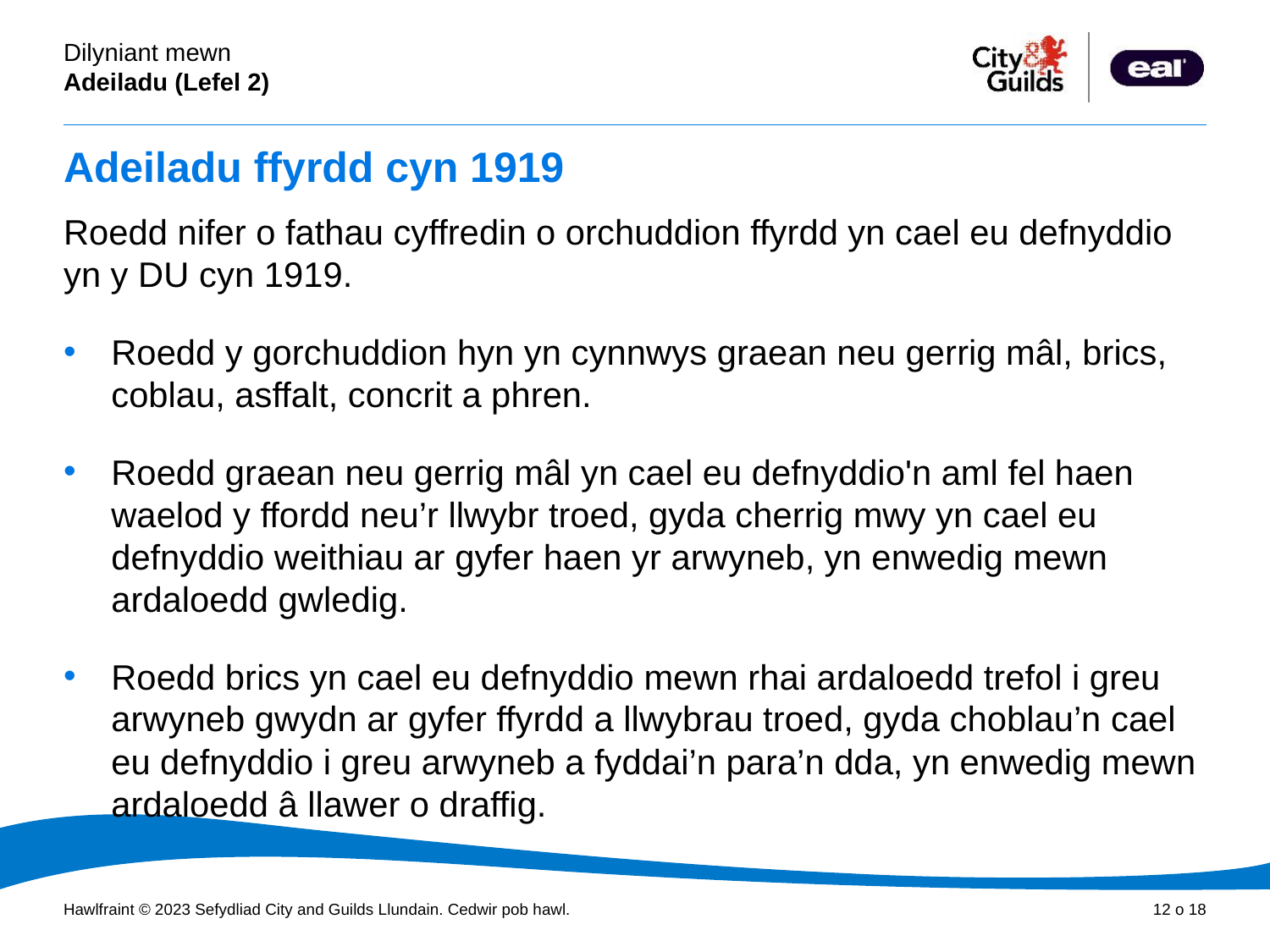

# Adeiladu ffyrdd cyn 1919
Roedd nifer o fathau cyffredin o orchuddion ffyrdd yn cael eu defnyddio yn y DU cyn 1919.
Roedd y gorchuddion hyn yn cynnwys graean neu gerrig mâl, brics, coblau, asffalt, concrit a phren.
Roedd graean neu gerrig mâl yn cael eu defnyddio'n aml fel haen waelod y ffordd neu’r llwybr troed, gyda cherrig mwy yn cael eu defnyddio weithiau ar gyfer haen yr arwyneb, yn enwedig mewn ardaloedd gwledig.
Roedd brics yn cael eu defnyddio mewn rhai ardaloedd trefol i greu arwyneb gwydn ar gyfer ffyrdd a llwybrau troed, gyda choblau’n cael eu defnyddio i greu arwyneb a fyddai’n para’n dda, yn enwedig mewn ardaloedd â llawer o draffig.